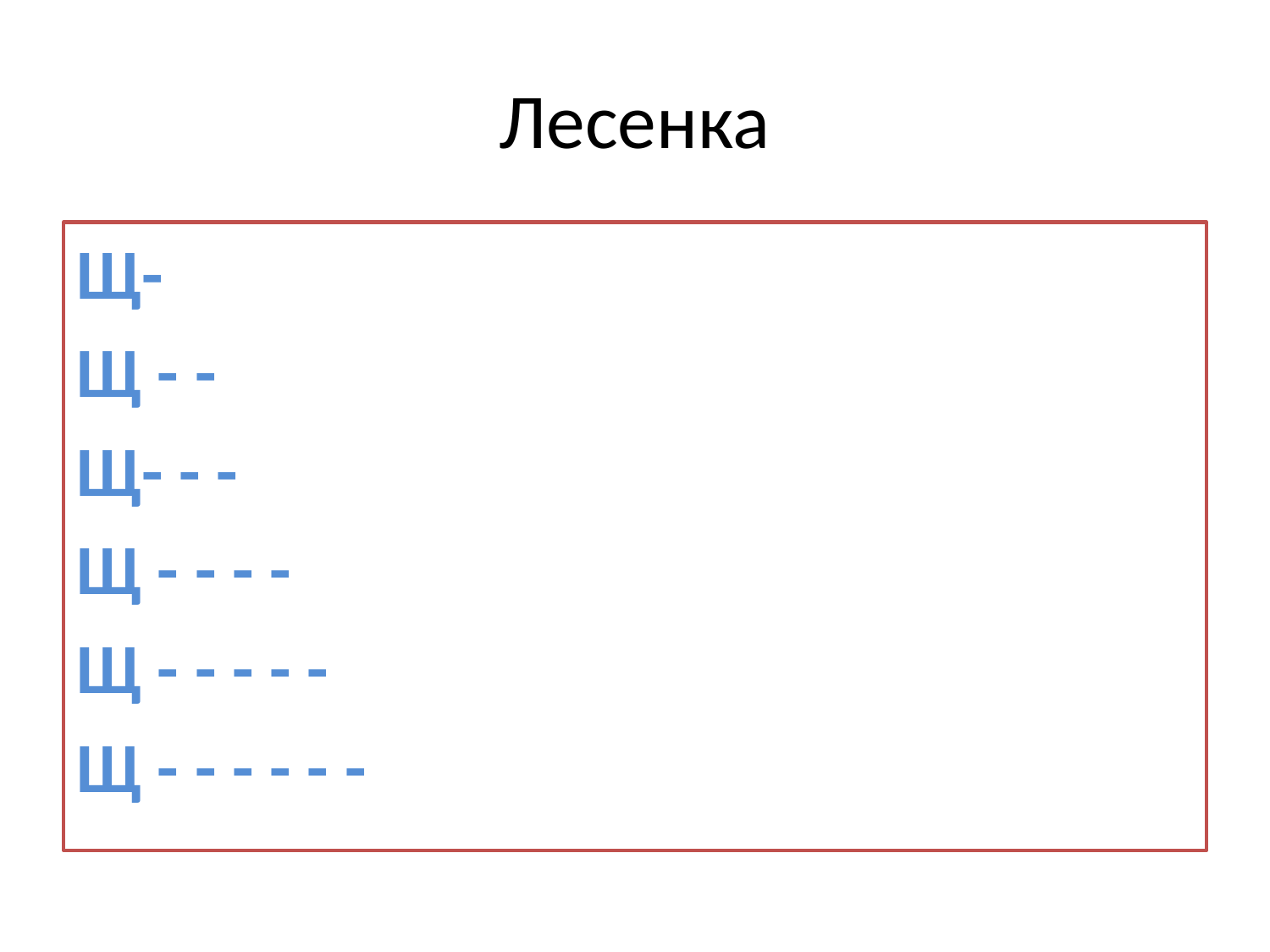

# Лесенка
Щ-
Щ - -
Щ- - -
Щ - - - -
Щ - - - - -
Щ - - - - - -